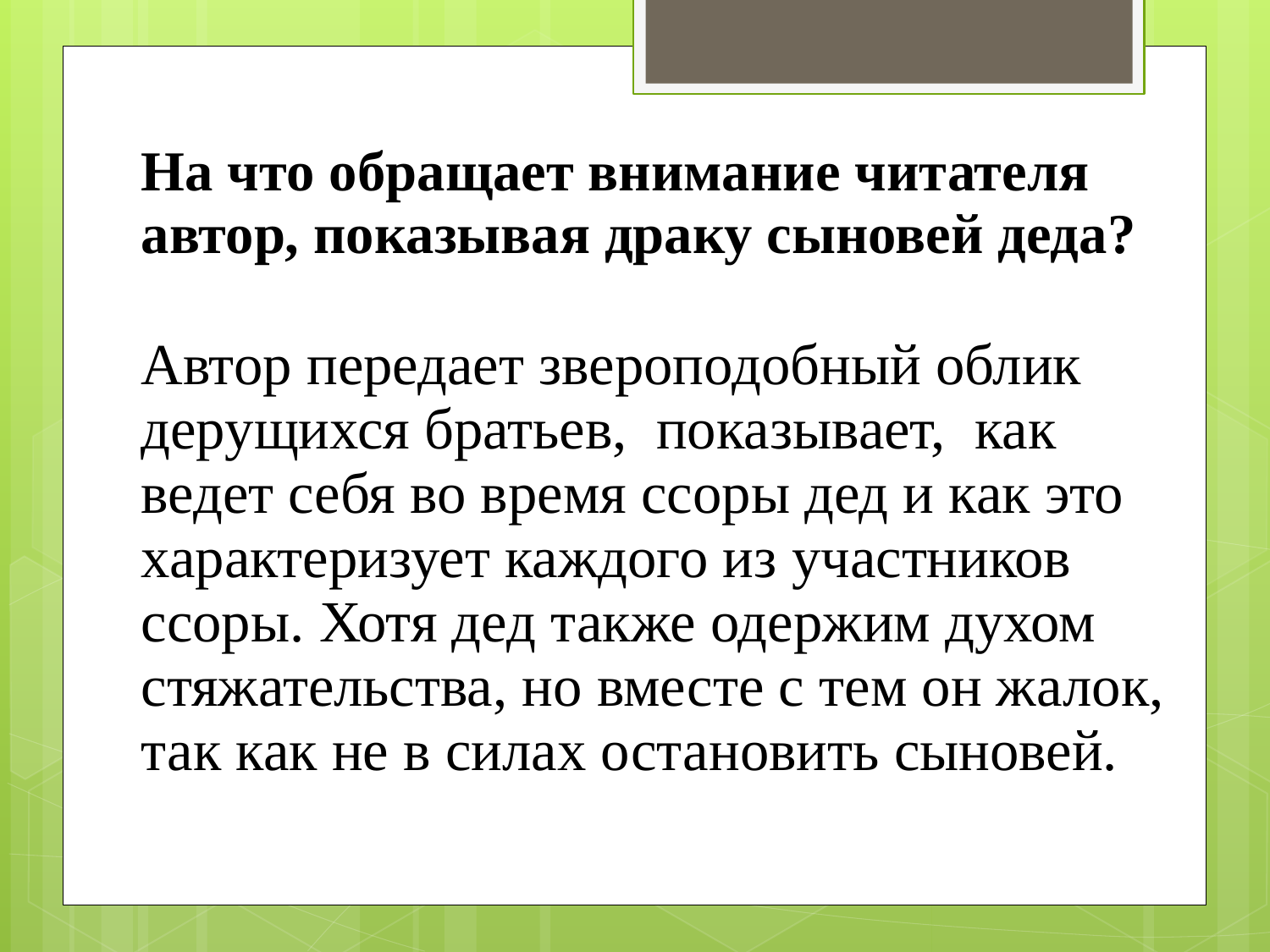

#

На что обращает внимание читателя автор, показывая драку сыновей деда?

Автор передает звероподобный облик дерущихся братьев,  показывает,  как ведет себя во время ссоры дед и как это характеризует каждого из участников ссоры. Хотя дед также одержим духом стяжательства, но вместе с тем он жалок, так как не в силах остановить сыновей.